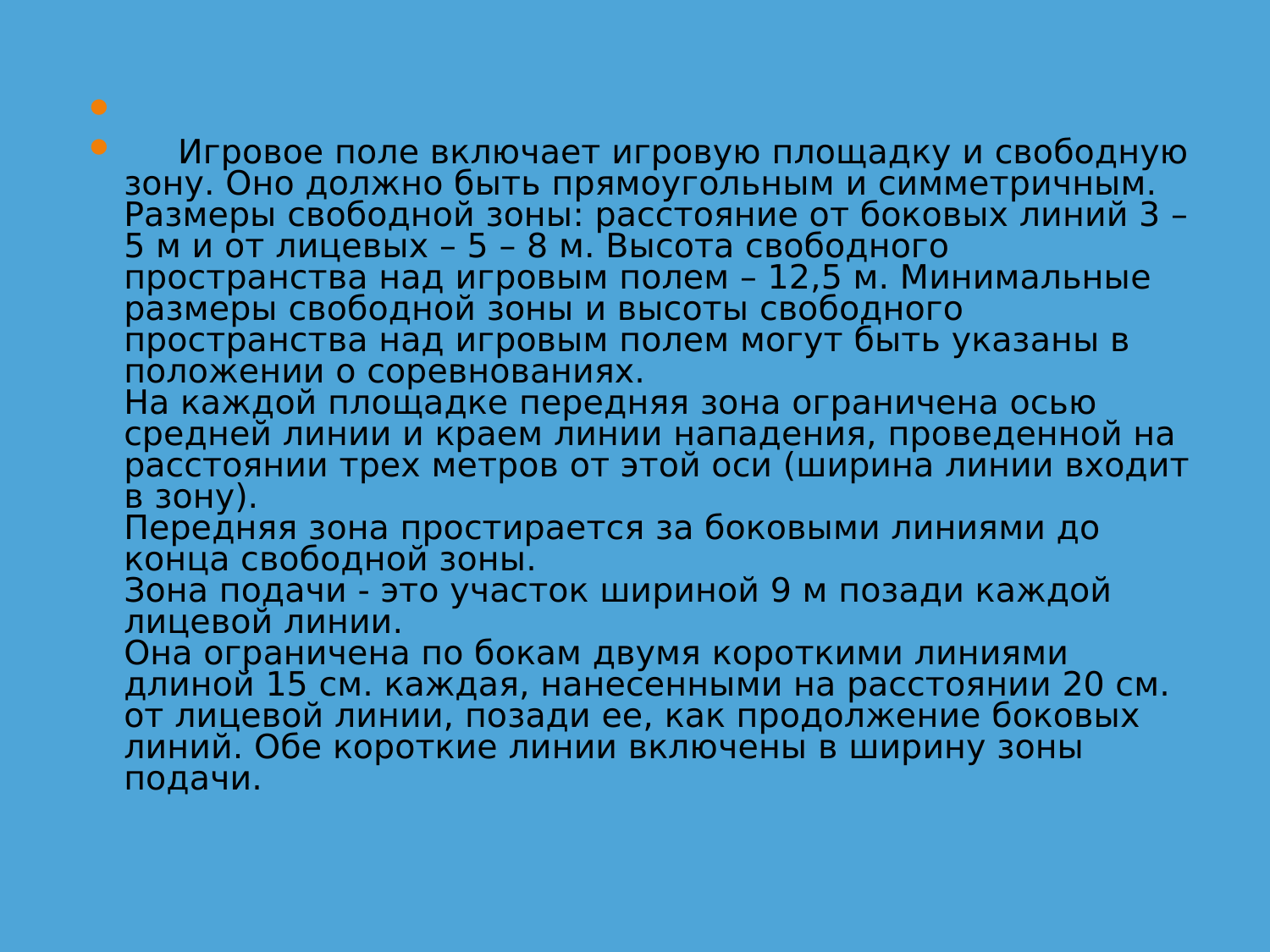

Игровое поле включает игровую площадку и свободную зону. Оно должно быть прямоугольным и симметричным.
Размеры свободной зоны: расстояние от боковых линий 3 – 5 м и от лицевых – 5 – 8 м. Высота свободного пространства над игровым полем – 12,5 м. Минимальные размеры свободной зоны и высоты свободного пространства над игровым полем могут быть указаны в положении о соревнованиях.
На каждой площадке передняя зона ограничена осью средней линии и краем линии нападения, проведенной на расстоянии трех метров от этой оси (ширина линии входит в зону).
Передняя зона простирается за боковыми линиями до конца свободной зоны.
Зона подачи - это участок шириной 9 м позади каждой лицевой линии.
Она ограничена по бокам двумя короткими линиями длиной 15 см. каждая, нанесенными на расстоянии 20 см. от лицевой линии, позади ее, как продолжение боковых линий. Обе короткие линии включены в ширину зоны подачи.